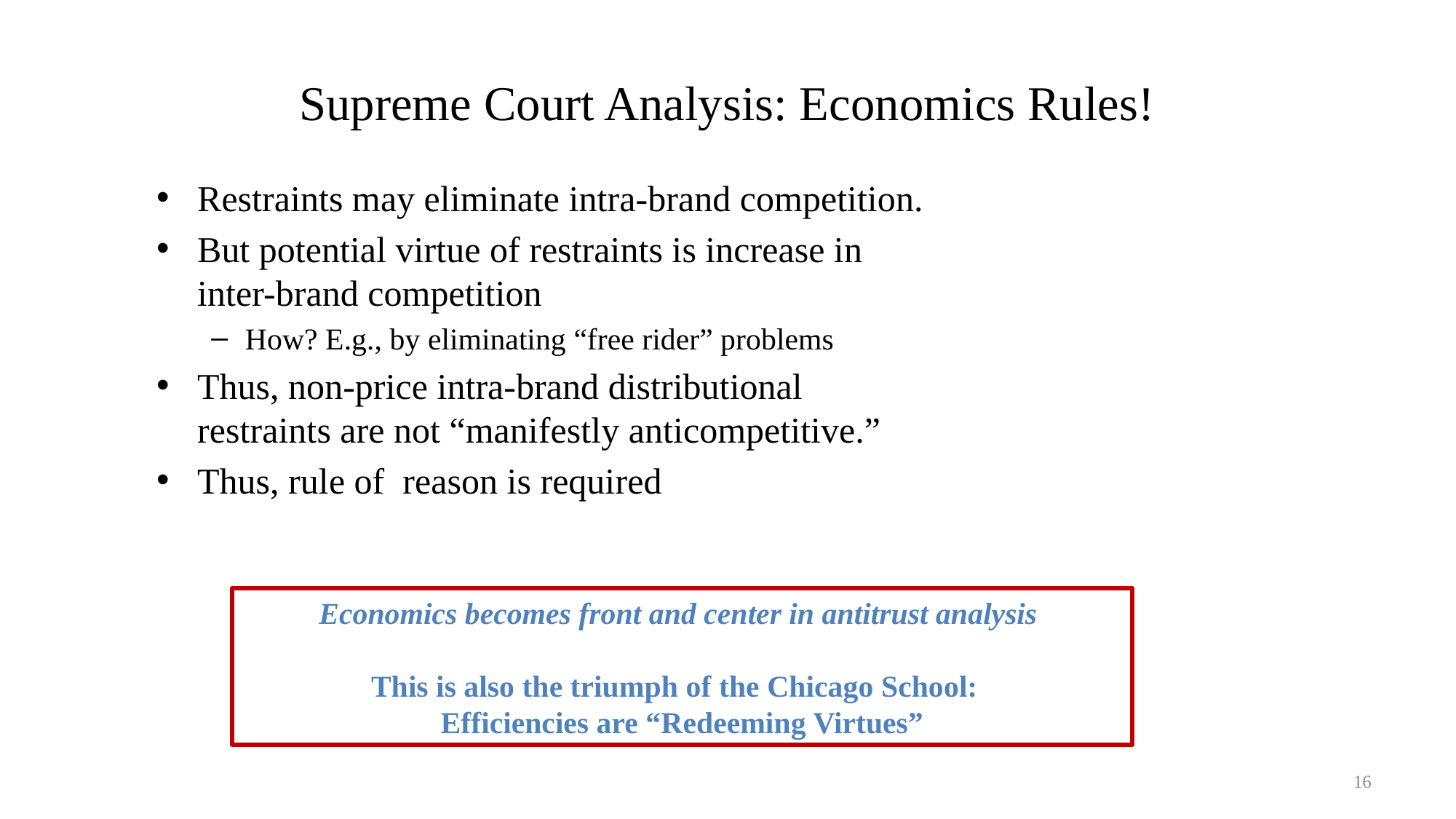

# Supreme Court Analysis: Economics Rules!
Restraints may eliminate intra-brand competition.
But potential virtue of restraints is increase in inter-brand competition
How? E.g., by eliminating “free rider” problems
Thus, non-price intra-brand distributional restraints are not “manifestly anticompetitive.”
Thus, rule of  reason is required

Economics becomes front and center in antitrust analysis

This is also the triumph of the Chicago School:
Efficiencies are “Redeeming Virtues”
16